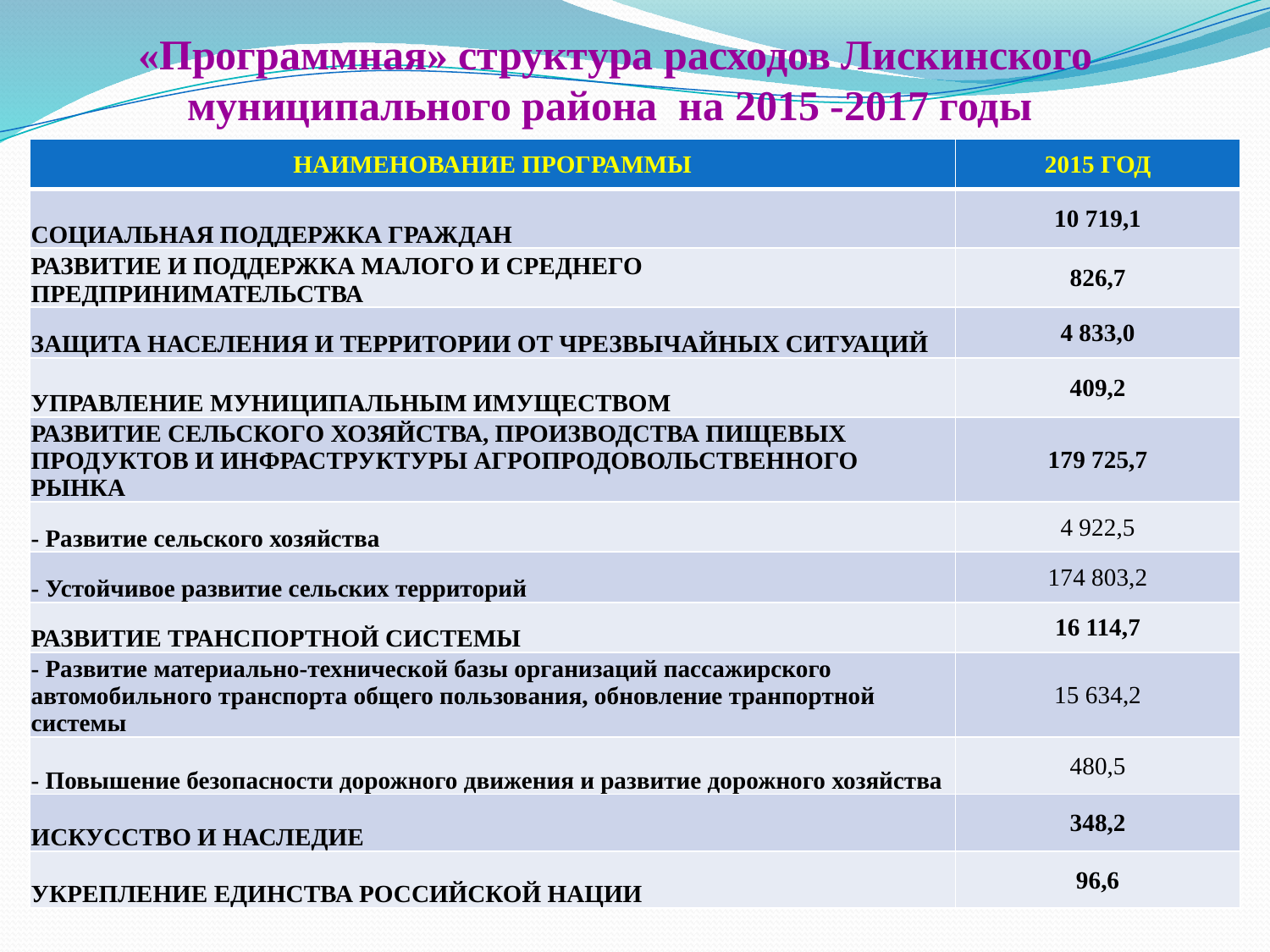

# «Программная» структура расходов Лискинского муниципального района  на 2015 -2017 годы
| НАИМЕНОВАНИЕ ПРОГРАММЫ | 2015 ГОД |
| --- | --- |
| СОЦИАЛЬНАЯ ПОДДЕРЖКА ГРАЖДАН | 10 719,1 |
| РАЗВИТИЕ И ПОДДЕРЖКА МАЛОГО И СРЕДНЕГО ПРЕДПРИНИМАТЕЛЬСТВА | 826,7 |
| ЗАЩИТА НАСЕЛЕНИЯ И ТЕРРИТОРИИ ОТ ЧРЕЗВЫЧАЙНЫХ СИТУАЦИЙ | 4 833,0 |
| УПРАВЛЕНИЕ МУНИЦИПАЛЬНЫМ ИМУЩЕСТВОМ | 409,2 |
| РАЗВИТИЕ СЕЛЬСКОГО ХОЗЯЙСТВА, ПРОИЗВОДСТВА ПИЩЕВЫХ ПРОДУКТОВ И ИНФРАСТРУКТУРЫ АГРОПРОДОВОЛЬСТВЕННОГО РЫНКА | 179 725,7 |
| - Развитие сельского хозяйства | 4 922,5 |
| - Устойчивое развитие сельских территорий | 174 803,2 |
| РАЗВИТИЕ ТРАНСПОРТНОЙ СИСТЕМЫ | 16 114,7 |
| - Развитие материально-технической базы организаций пассажирского автомобильного транспорта общего пользования, обновление транпортной системы | 15 634,2 |
| - Повышение безопасности дорожного движения и развитие дорожного хозяйства | 480,5 |
| ИСКУССТВО И НАСЛЕДИЕ | 348,2 |
| УКРЕПЛЕНИЕ ЕДИНСТВА РОССИЙСКОЙ НАЦИИ | 96,6 |